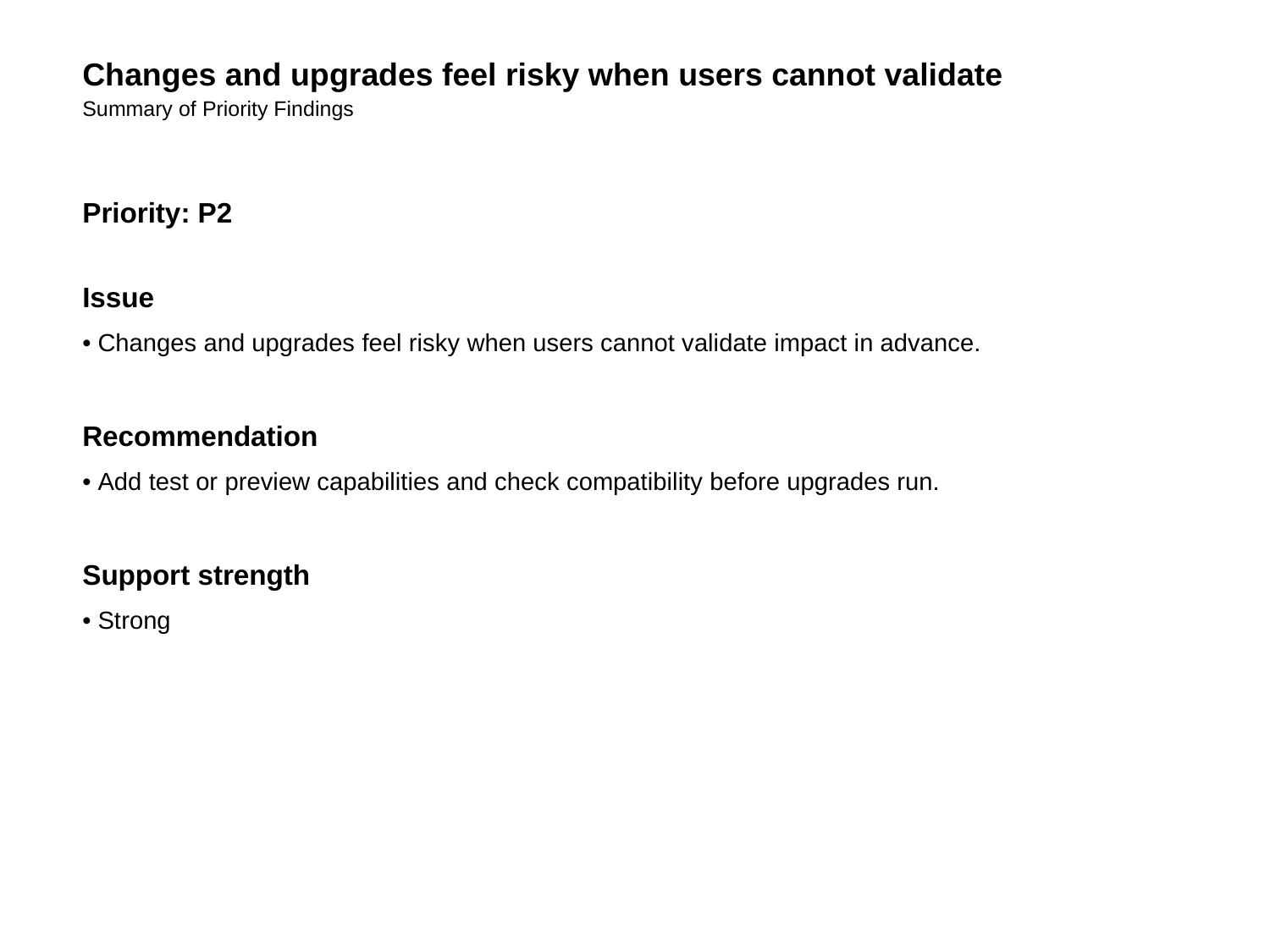

Changes and upgrades feel risky when users cannot validate
Summary of Priority Findings
Priority: P2

Issue
• Changes and upgrades feel risky when users cannot validate impact in advance.

Recommendation
• Add test or preview capabilities and check compatibility before upgrades run.

Support strength
• Strong